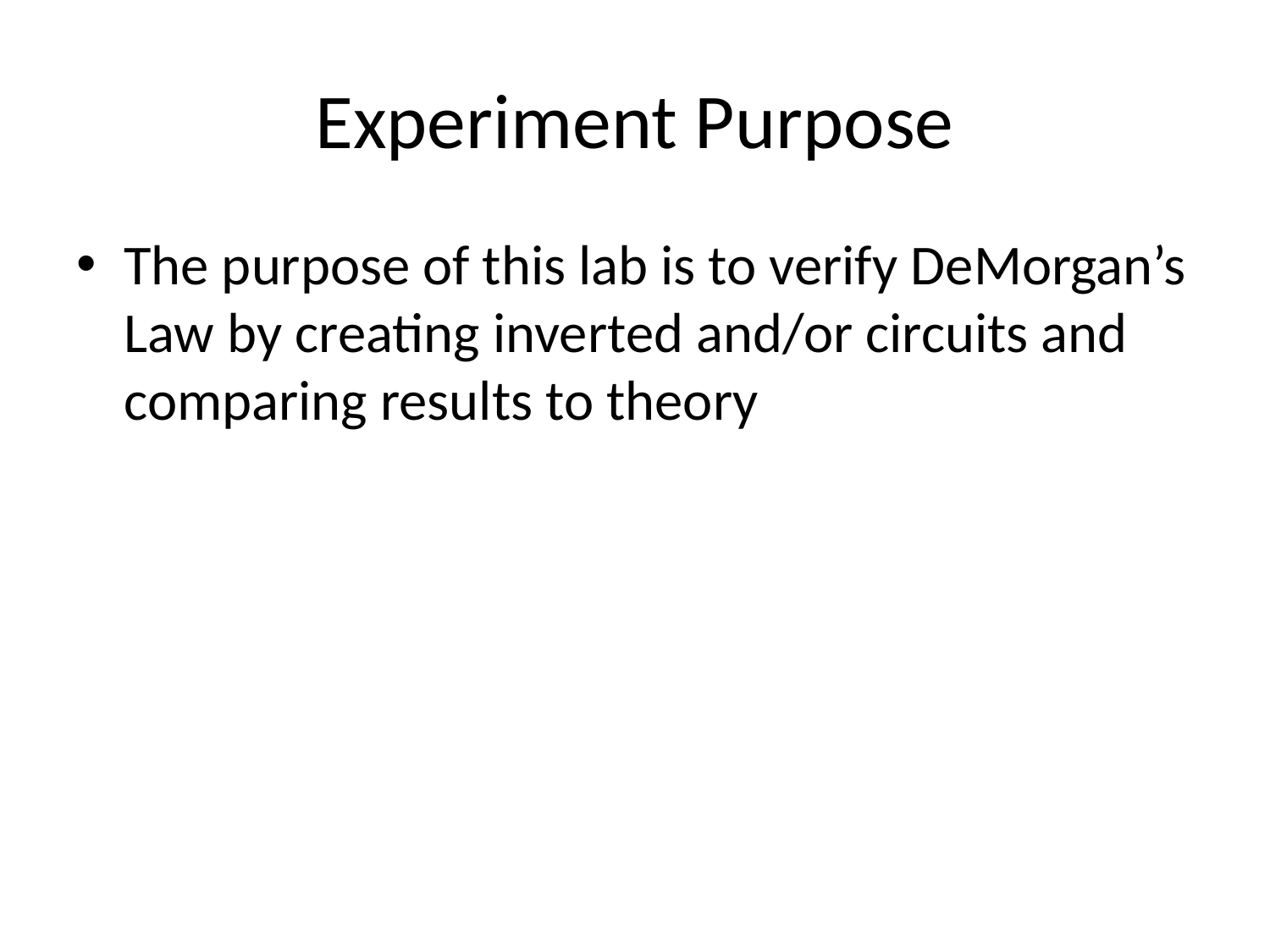

# Experiment Purpose
The purpose of this lab is to verify DeMorgan’s Law by creating inverted and/or circuits and comparing results to theory